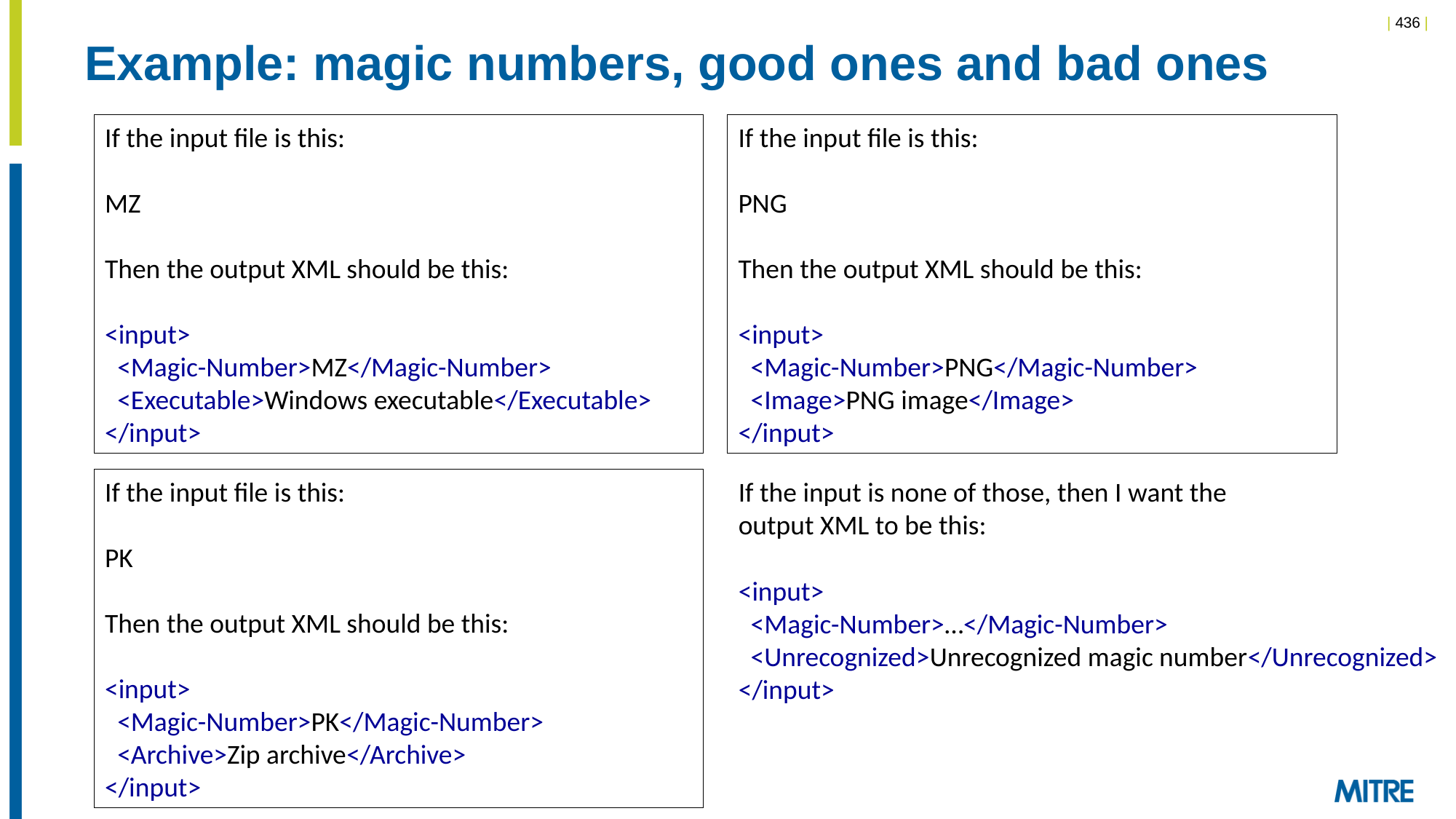

# Example: magic numbers, good ones and bad ones

If the input file is this:

MZ

Then the output XML should be this:

<input>
  <Magic-Number>MZ</Magic-Number>
  <Executable>Windows executable</Executable>
</input>
If the input file is this:

PNG

Then the output XML should be this:

<input>
  <Magic-Number>PNG</Magic-Number>
  <Image>PNG image</Image>
</input>
If the input file is this:

PK

Then the output XML should be this:

<input>
  <Magic-Number>PK</Magic-Number>
  <Archive>Zip archive</Archive>
</input>
If the input is none of those, then I want the output XML to be this:
<input>
  <Magic-Number>…</Magic-Number>
  <Unrecognized>Unrecognized magic number</Unrecognized>
</input>